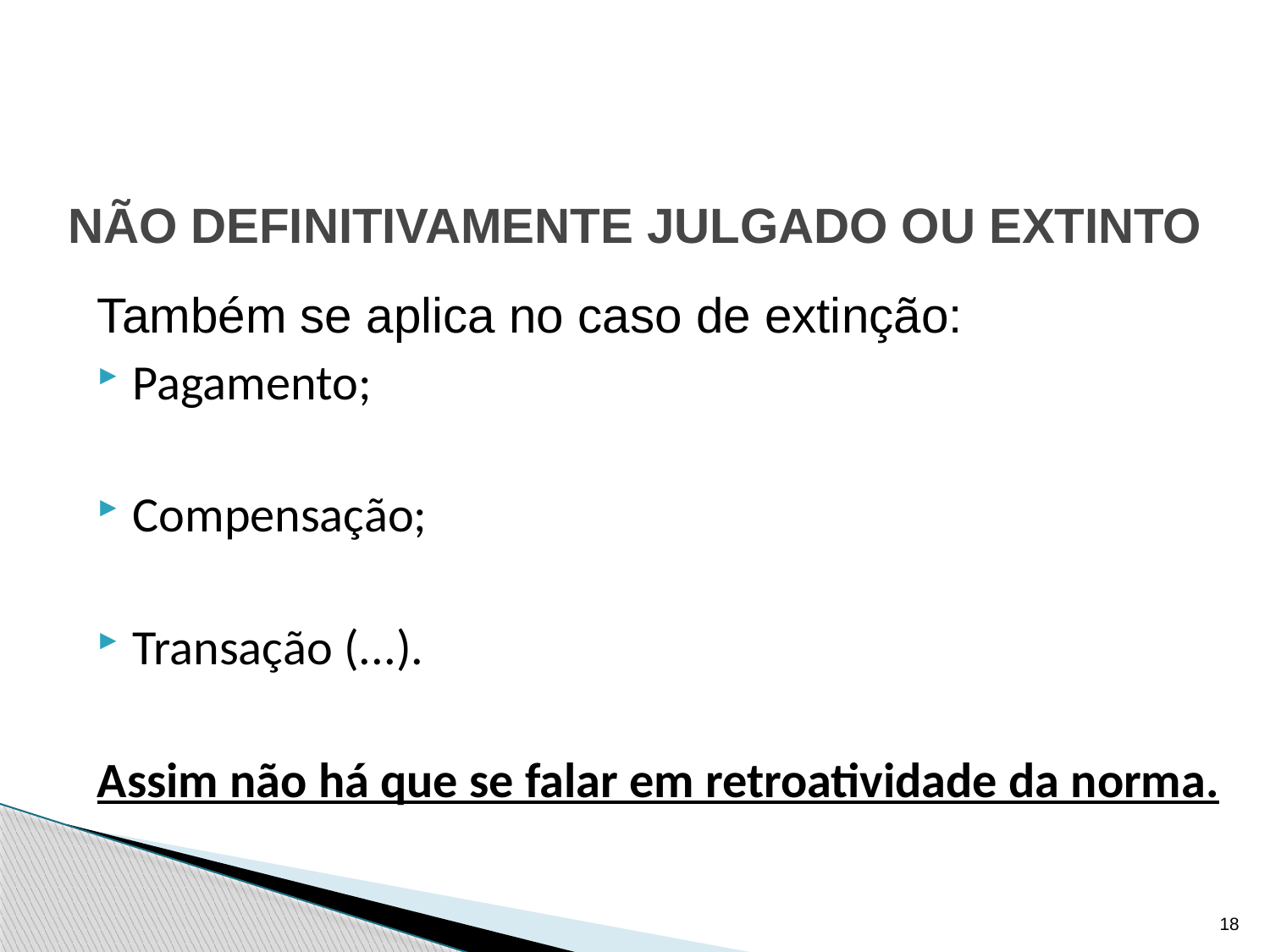

# NÃO DEFINITIVAMENTE JULGADO OU EXTINTO
Também se aplica no caso de extinção:
Pagamento;

Compensação;

Transação (...).

Assim não há que se falar em retroatividade da norma.

18